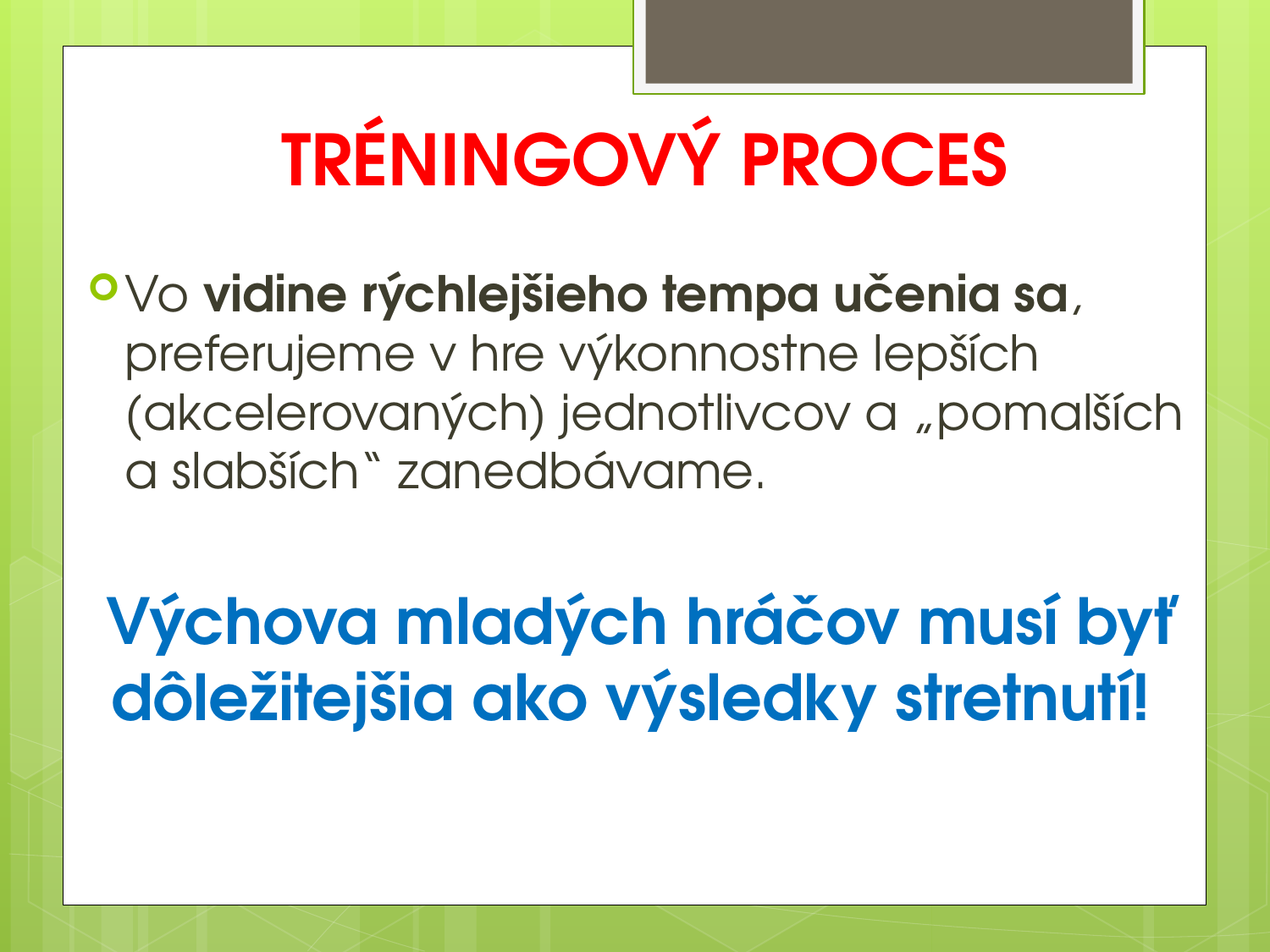

# TRÉNINGOVÝ PROCES
Vo vidine rýchlejšieho tempa učenia sa, preferujeme v hre výkonnostne lepších (akcelerovaných) jednotlivcov a „pomalších a slabších“ zanedbávame.

Výchova mladých hráčov musí byť dôležitejšia ako výsledky stretnutí!